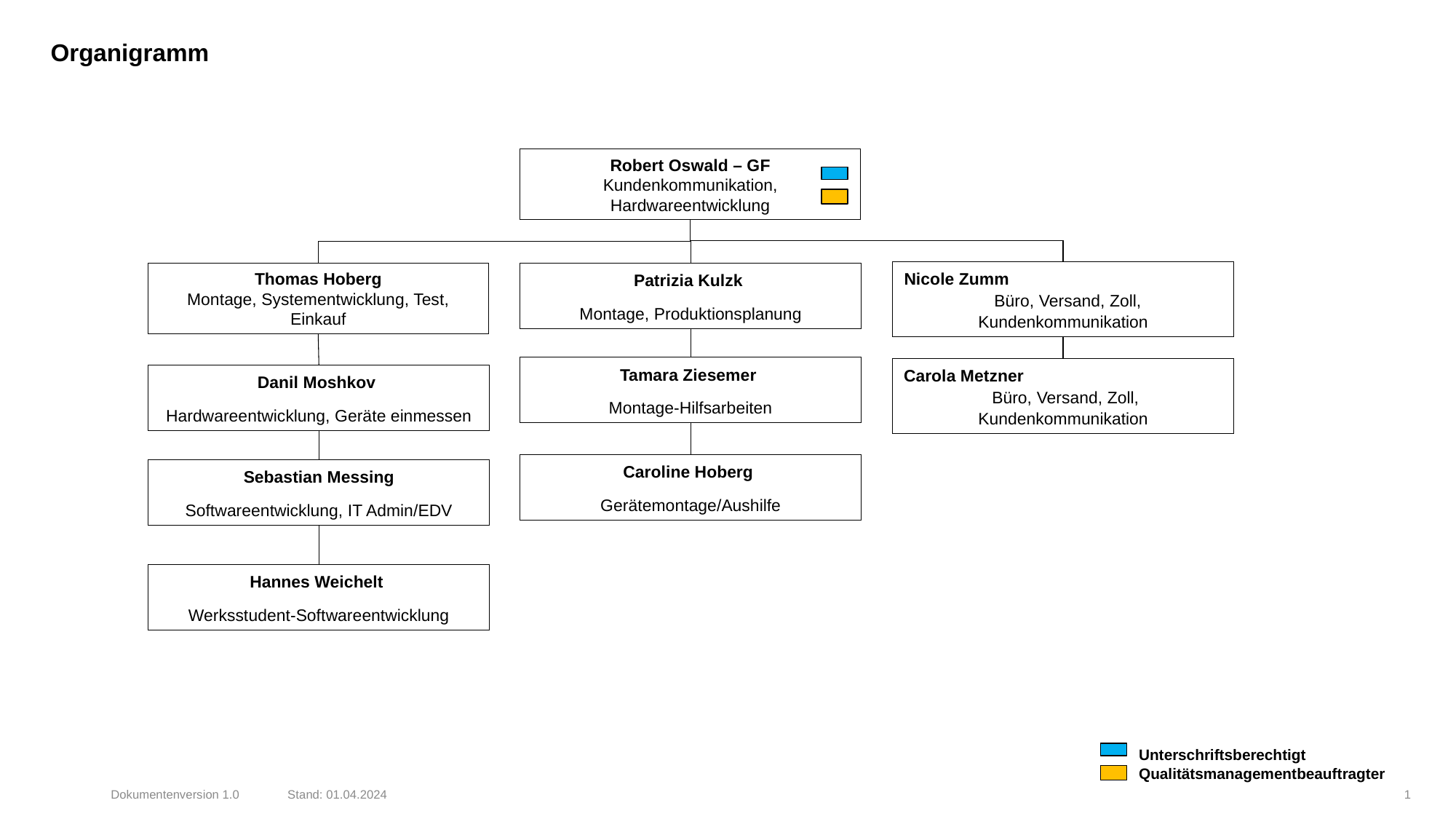

Organigramm
Robert Oswald – GF
Kundenkommunikation, Hardwareentwicklung

Nicole Zumm                                                Büro, Versand, Zoll, Kundenkommunikation
Thomas Hoberg
Montage, Systementwicklung, Test, Einkauf
Patrizia Kulzk
Montage, Produktionsplanung
Tamara Ziesemer
Montage-Hilfsarbeiten
Carola Metzner                                            Büro, Versand, Zoll, Kundenkommunikation
Danil Moshkov
Hardwareentwicklung, Geräte einmessen
Caroline Hoberg
Gerätemontage/Aushilfe
Sebastian Messing
Softwareentwicklung, IT Admin/EDV
Hannes Weichelt
Werksstudent-Softwareentwicklung
Unterschriftsberechtigt
Qualitätsmanagementbeauftragter

Dokumentenversion 1.0              Stand: 01.04.2024
1